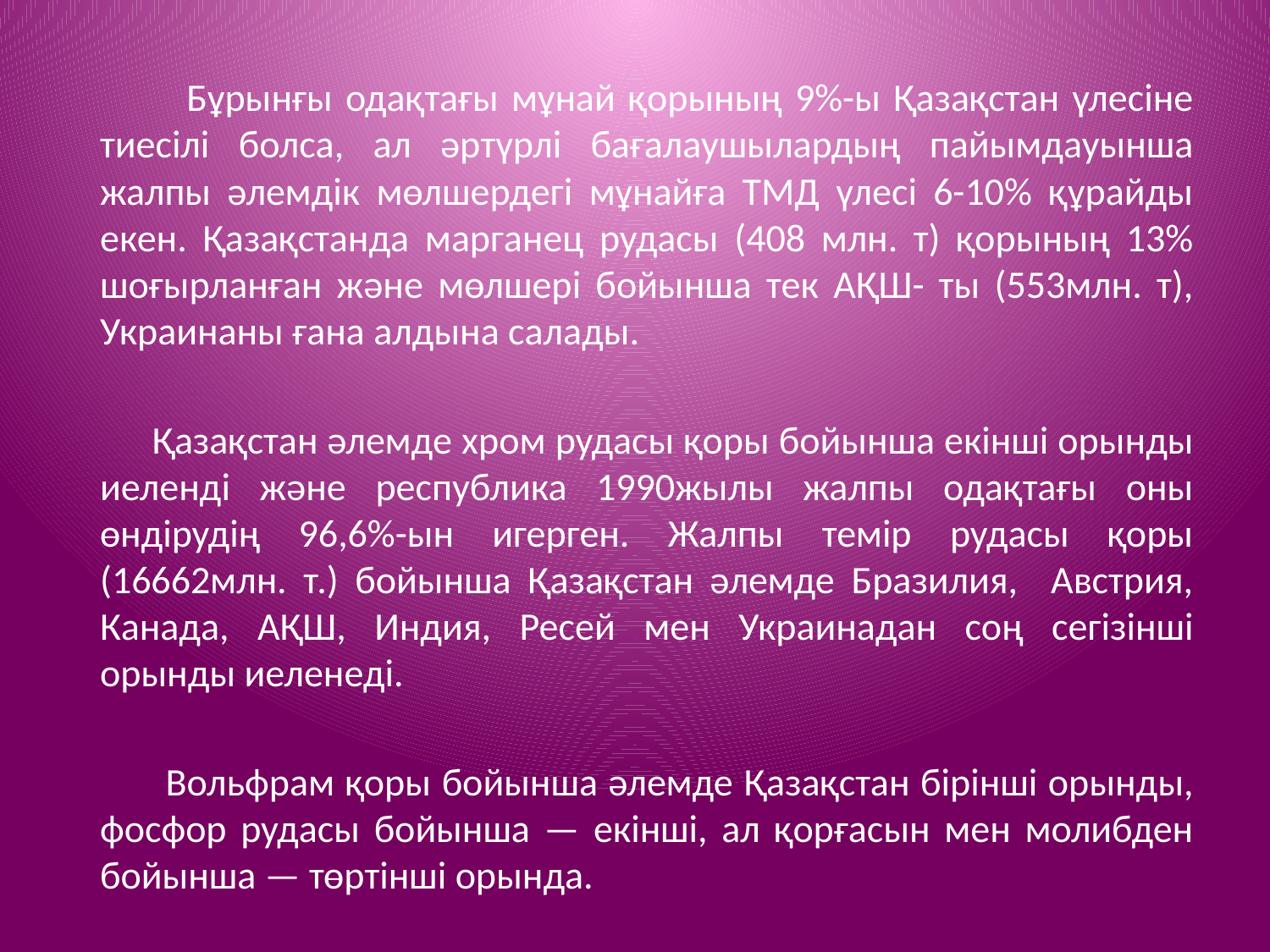

Бұрынғы одақтағы мұнай қорының 9%-ы Қазақстан үлесіне тиесілі болса, ал әртүрлі бағалаушылардың пайымдауынша жалпы әлемдік мөлшердегі мұнайға ТМД үлесі 6-10% құрайды екен. Қазақстанда марганец рудасы (408 млн. т) қорының 13% шоғырланған және мөлшері бойынша тек АҚШ- ты (553млн. т), Украинаны ғана алдына салады.

          Қазақстан әлемде хром рудасы қоры бойынша екінші орынды иеленді және республика 1990жылы жалпы одақтағы оны өндірудің 96,6%-ын игерген. Жалпы темір рудасы қоры (16662млн. т.) бойынша Қазақстан әлемде Бразилия,  Австрия, Канада, АҚШ, Индия, Ресей мен Украинадан соң сегізінші орынды иеленеді.

          Вольфрам қоры бойынша әлемде Қазақстан бірінші орынды, фосфор рудасы бойынша — екінші, ал қорғасын мен молибден бойынша — төртінші орында.